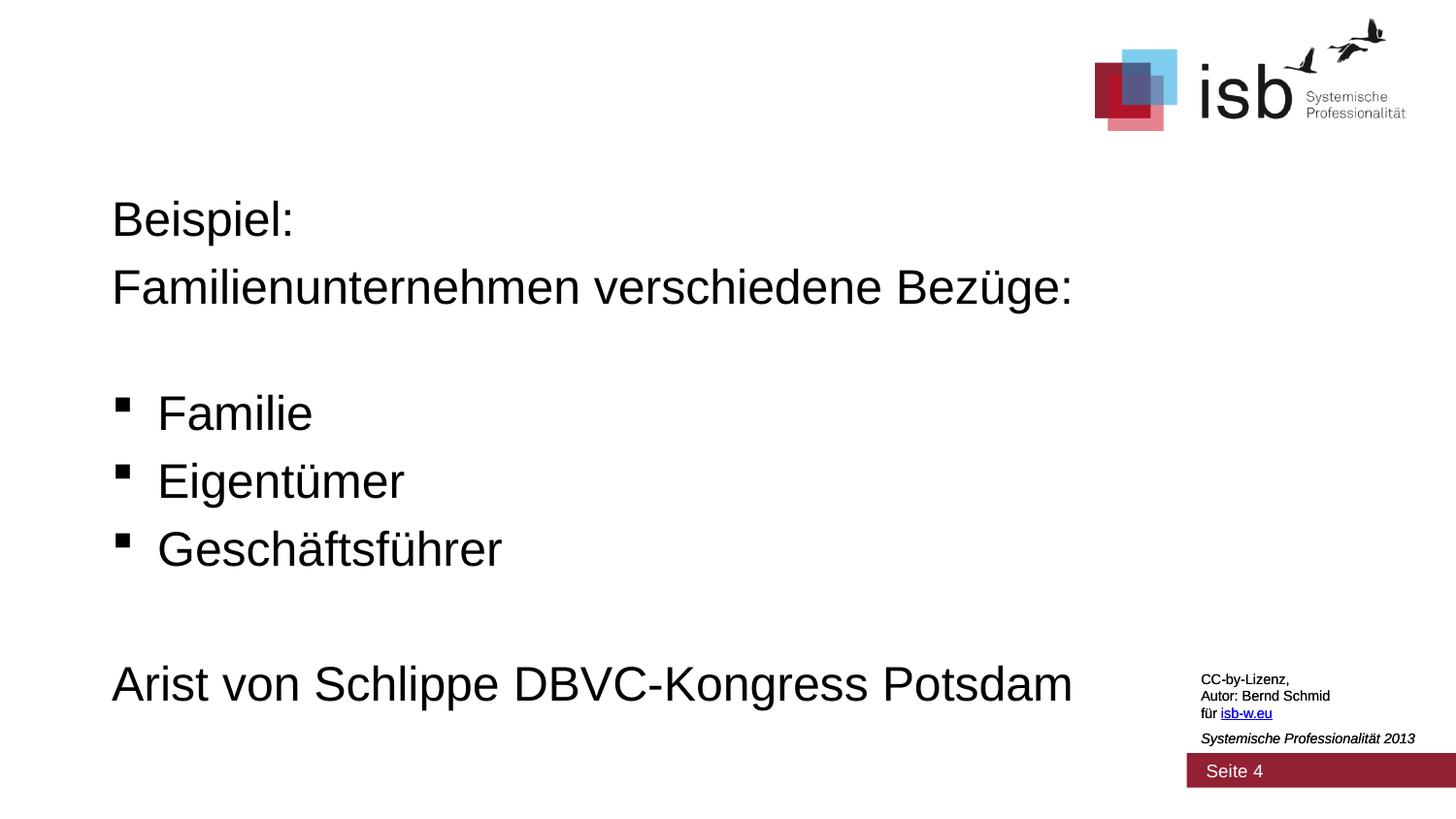

#
Beispiel:
Familienunternehmen verschiedene Bezüge:
Familie
Eigentümer
Geschäftsführer

Arist von Schlippe DBVC-Kongress Potsdam

CC-by-Lizenz,
Autor: Bernd Schmid
für isb-w.eu
Systemische Professionalität 2013
 Seite 4